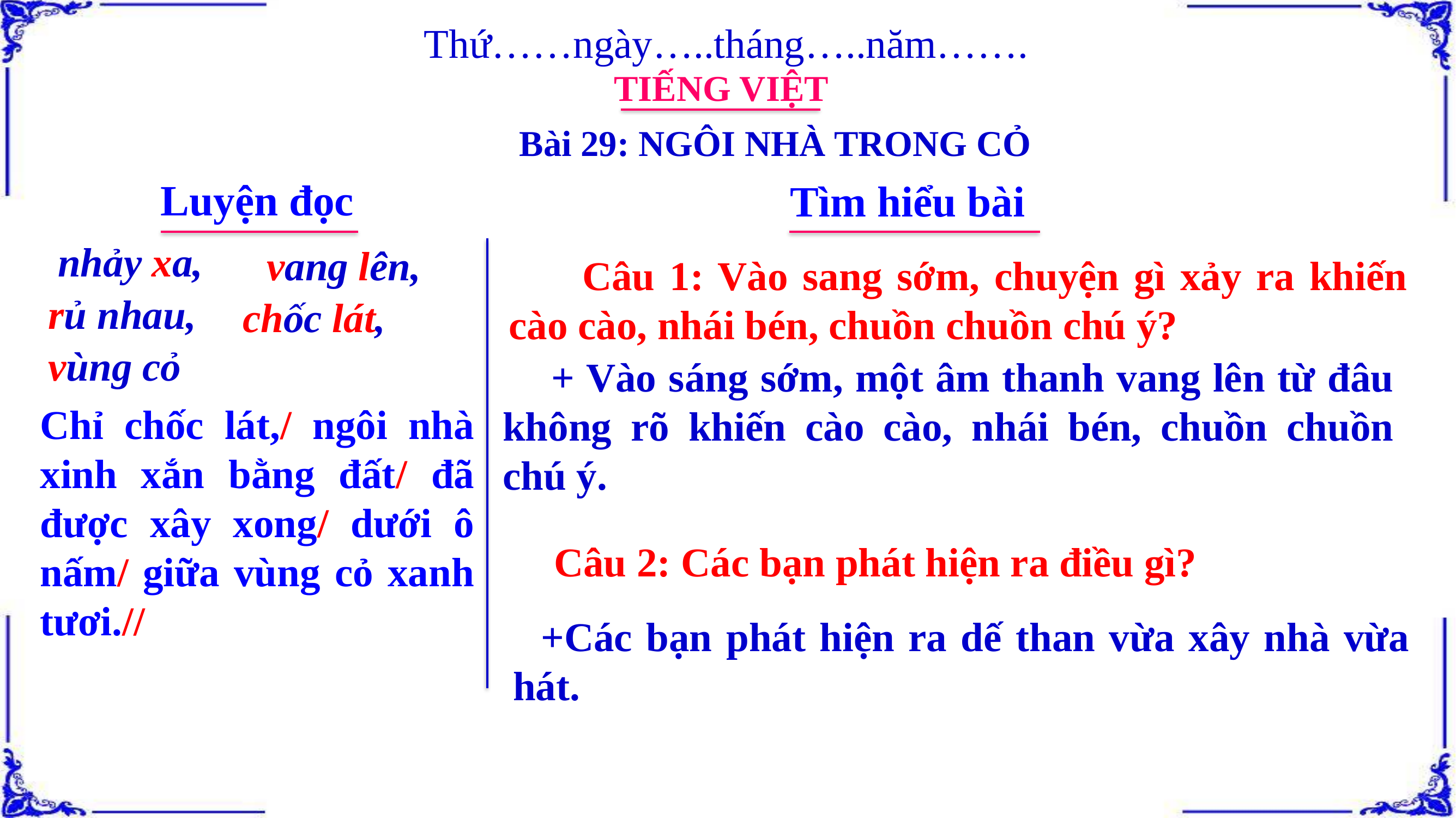

Thứ……ngày…..tháng…..năm…….
TIẾNG VIỆT
Bài 29: NGÔI NHÀ TRONG CỎ
Luyện đọc
Tìm hiểu bài
nhảy xa,
vang lên,
     Câu 1: Vào sang sớm, chuyện gì xảy ra khiến cào cào, nhái bén, chuồn chuồn chú ý?
rủ nhau,
chốc lát,
vùng cỏ
    + Vào sáng sớm, một âm thanh vang lên từ đâu không rõ khiến cào cào, nhái bén, chuồn chuồn chú ý.

Chỉ chốc lát,/ ngôi nhà xinh xắn bằng đất/ đã được xây xong/ dưới ô nấm/ giữa vùng cỏ xanh tươi.//
     Câu 2: Các bạn phát hiện ra điều gì?
  +Các bạn phát hiện ra dế than vừa xây nhà vừa hát.